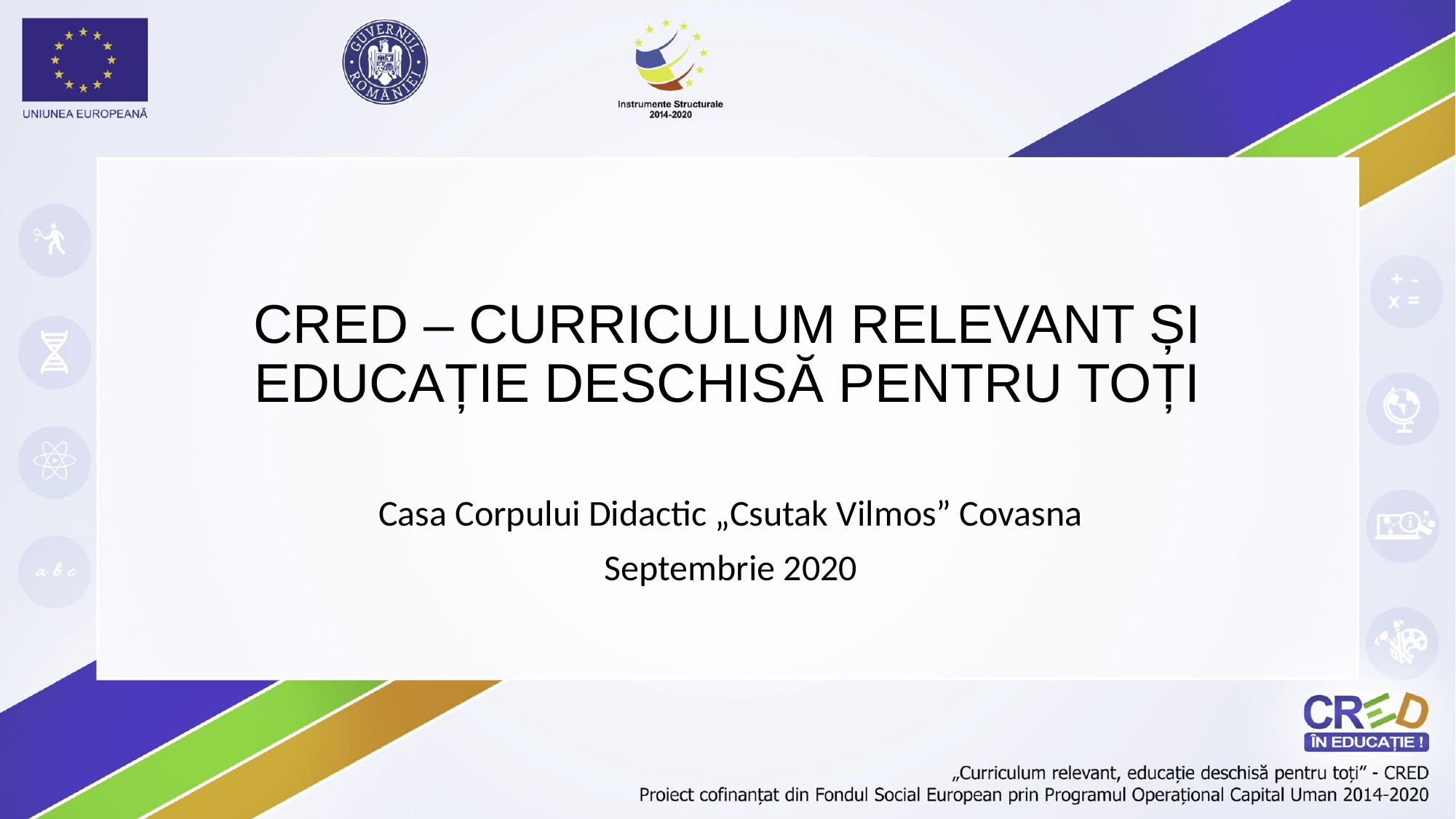

# CRED – CURRICULUM RELEVANT ȘI EDUCAȚIE DESCHISĂ PENTRU TOȚI

Casa Corpului Didactic „Csutak Vilmos” Covasna
Septembrie 2020